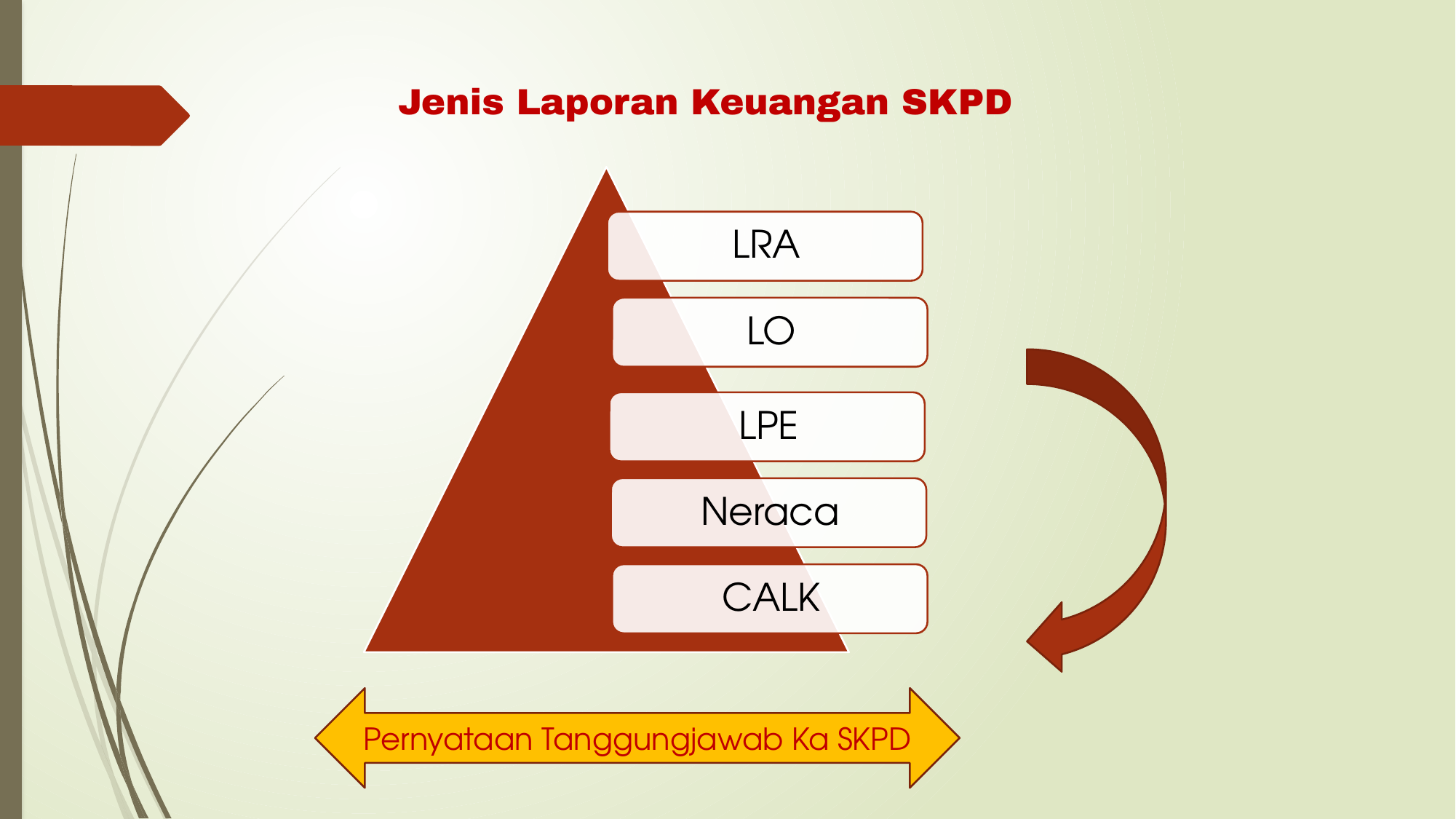

Jenis Laporan Keuangan SKPD
LRA
LO
LPE
Neraca
CALK

Pernyataan Tanggungjawab Ka SKPD